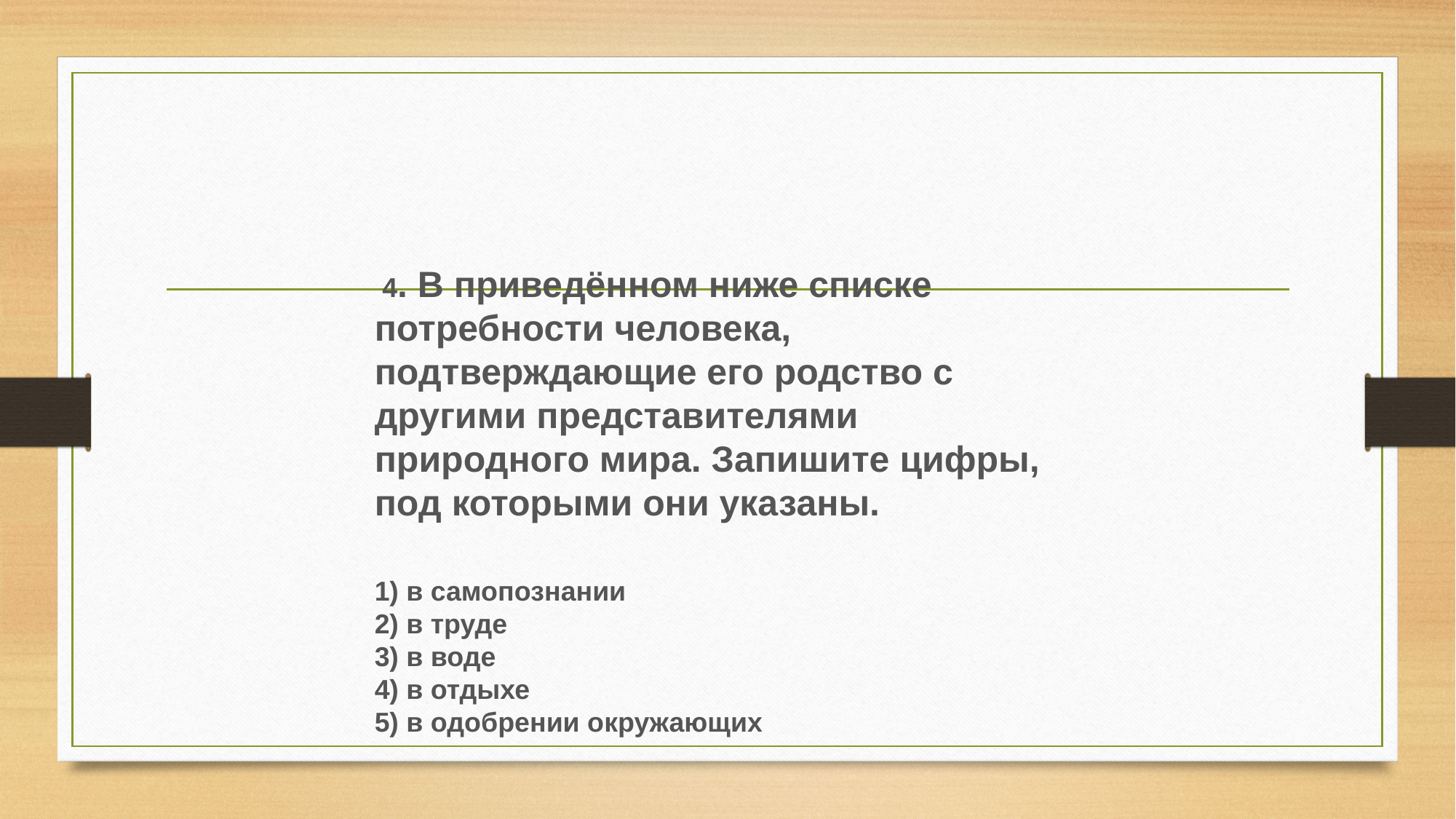

#
 4. В приведённом ниже списке потребности человека, подтверждающие его родство с другими представителями природного мира. Запишите цифры, под которыми они ука­заны.

1) в самопознании
2) в труде
3) в воде
4) в отдыхе
5) в одобрении окружающих